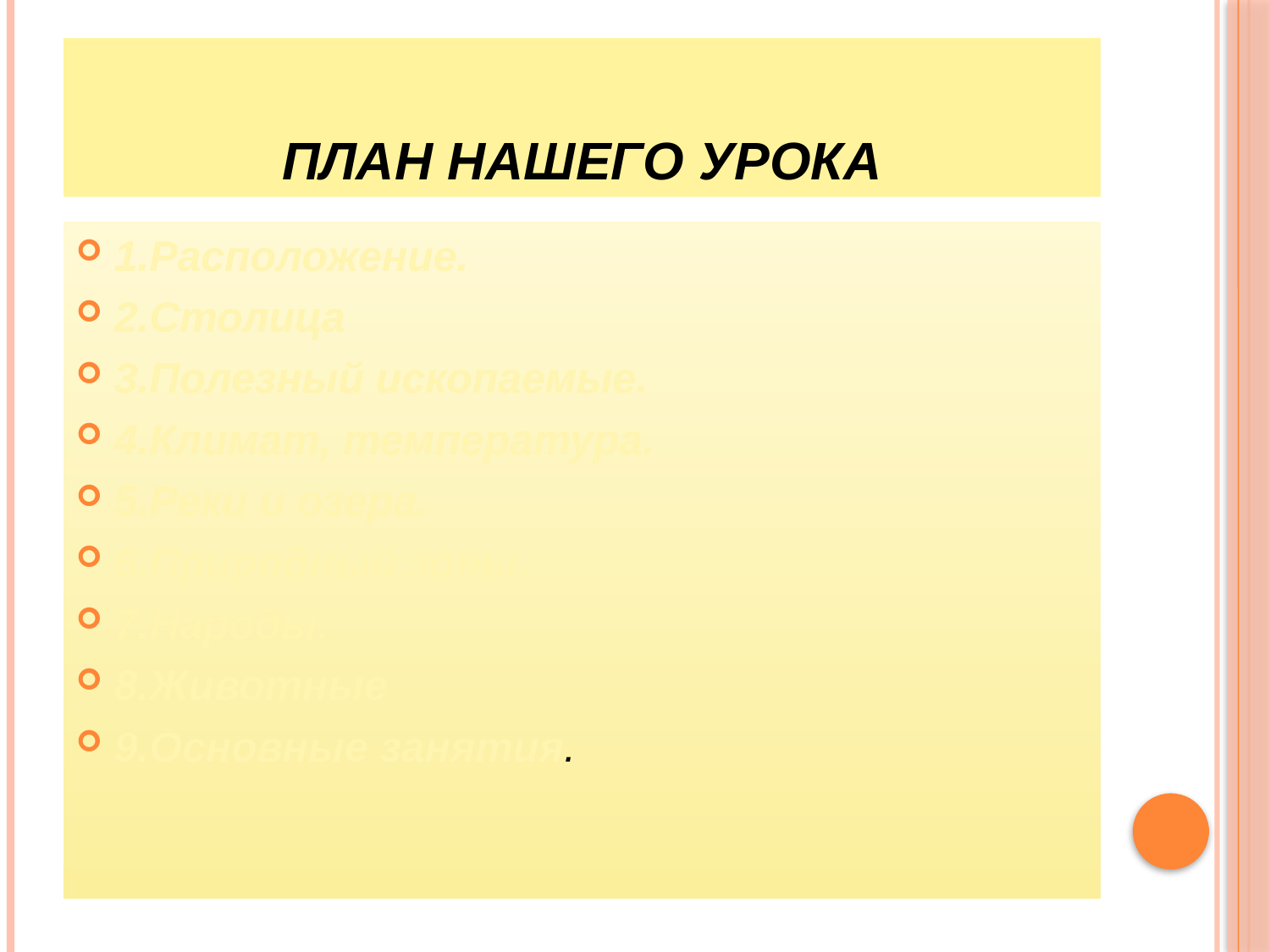

# План нашего урока
1.Расположение.
2.Столица
3.Полезный ископаемые.
4.Климат, температура.
5.Реки и озера.
6.Природный зоны.
7.Народы.
8.Животные
9.Основные занятия.